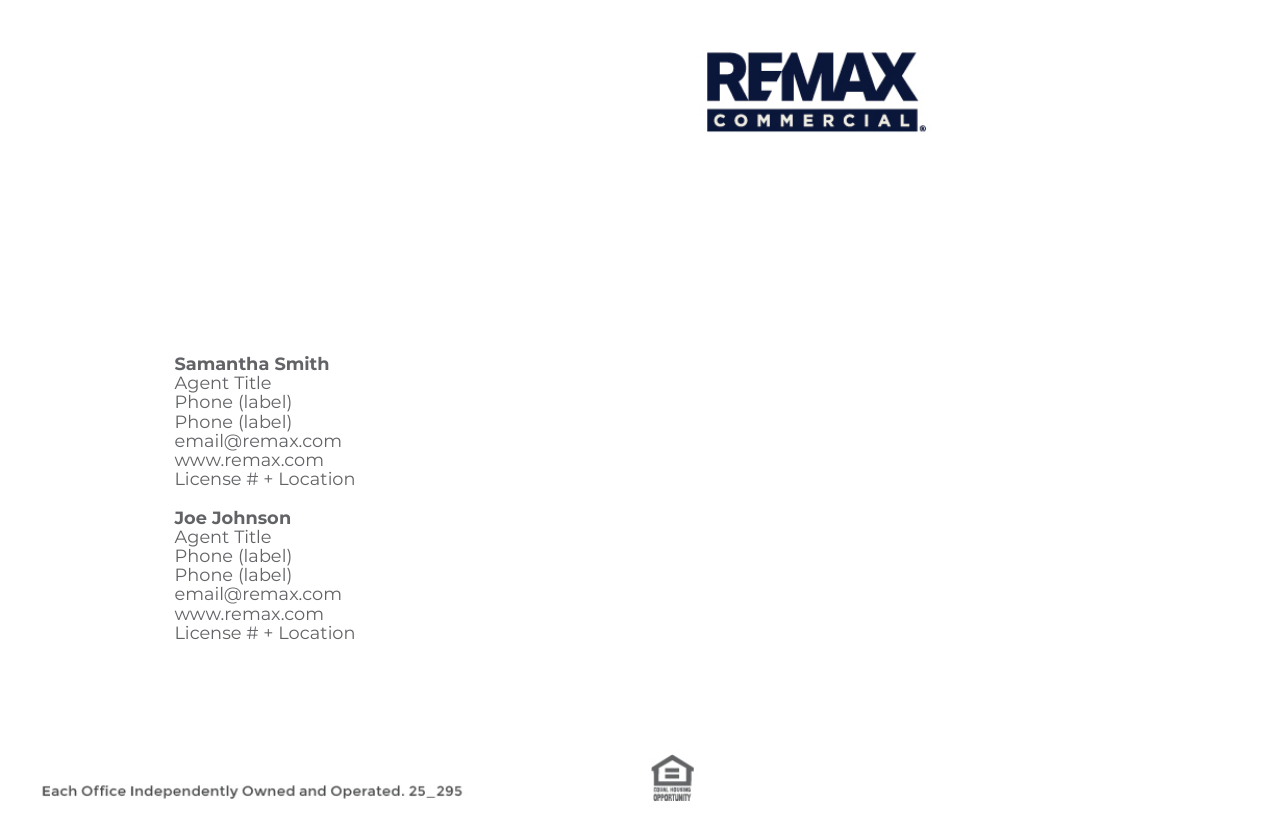

Samantha Smith
Agent Title
Phone (label)
Phone (label)
email@remax.com
www.remax.com
License # + Location

Joe Johnson
Agent Title
Phone (label)
Phone (label)
email@remax.com
www.remax.com
License # + Location